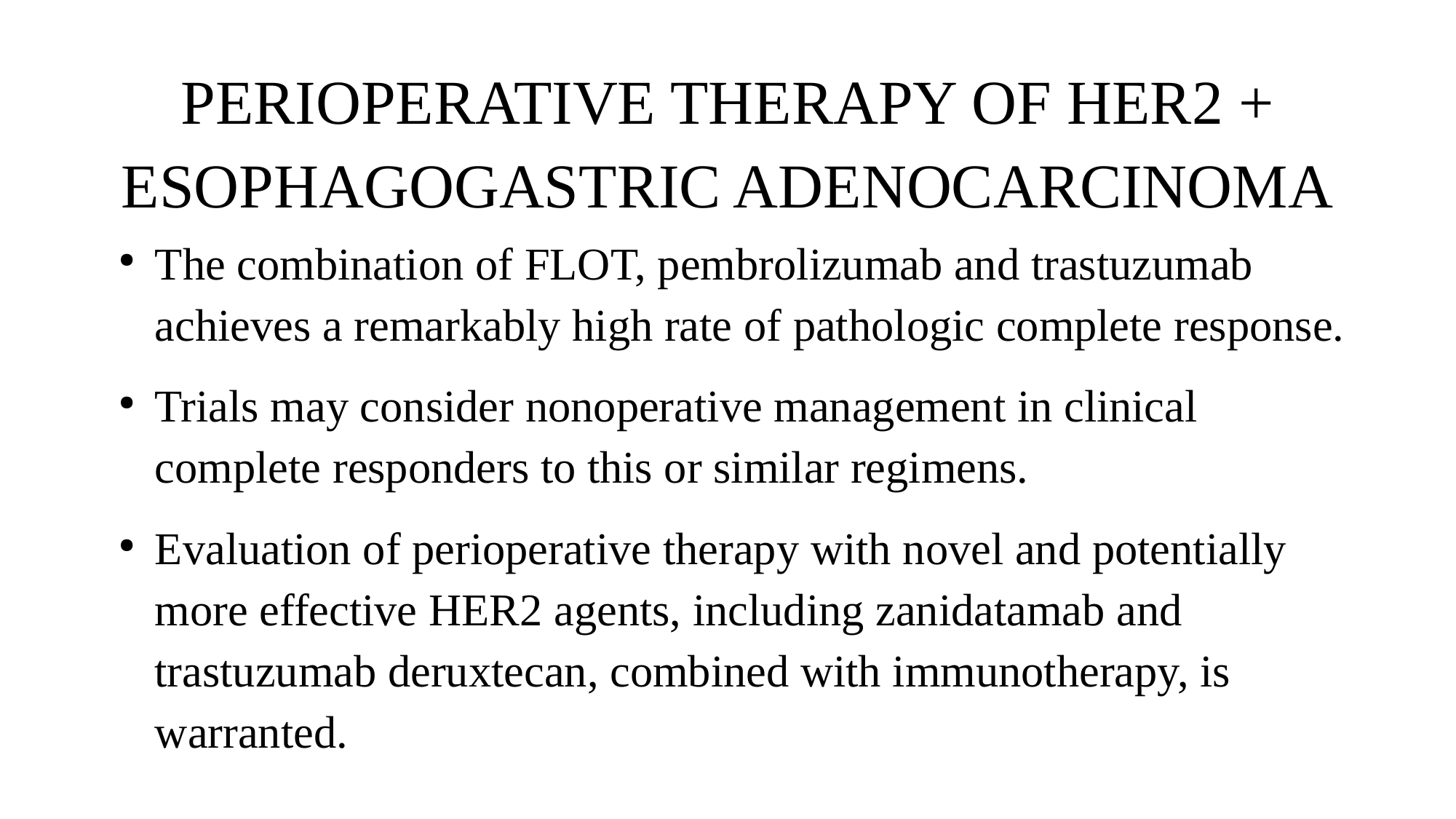

# PERIOPERATIVE THERAPY OF HER2 + ESOPHAGOGASTRIC ADENOCARCINOMA
The combination of FLOT, pembrolizumab and trastuzumab achieves a remarkably high rate of pathologic complete response.
Trials may consider nonoperative management in clinical complete responders to this or similar regimens.
Evaluation of perioperative therapy with novel and potentially more effective HER2 agents, including zanidatamab and trastuzumab deruxtecan, combined with immunotherapy, is warranted.